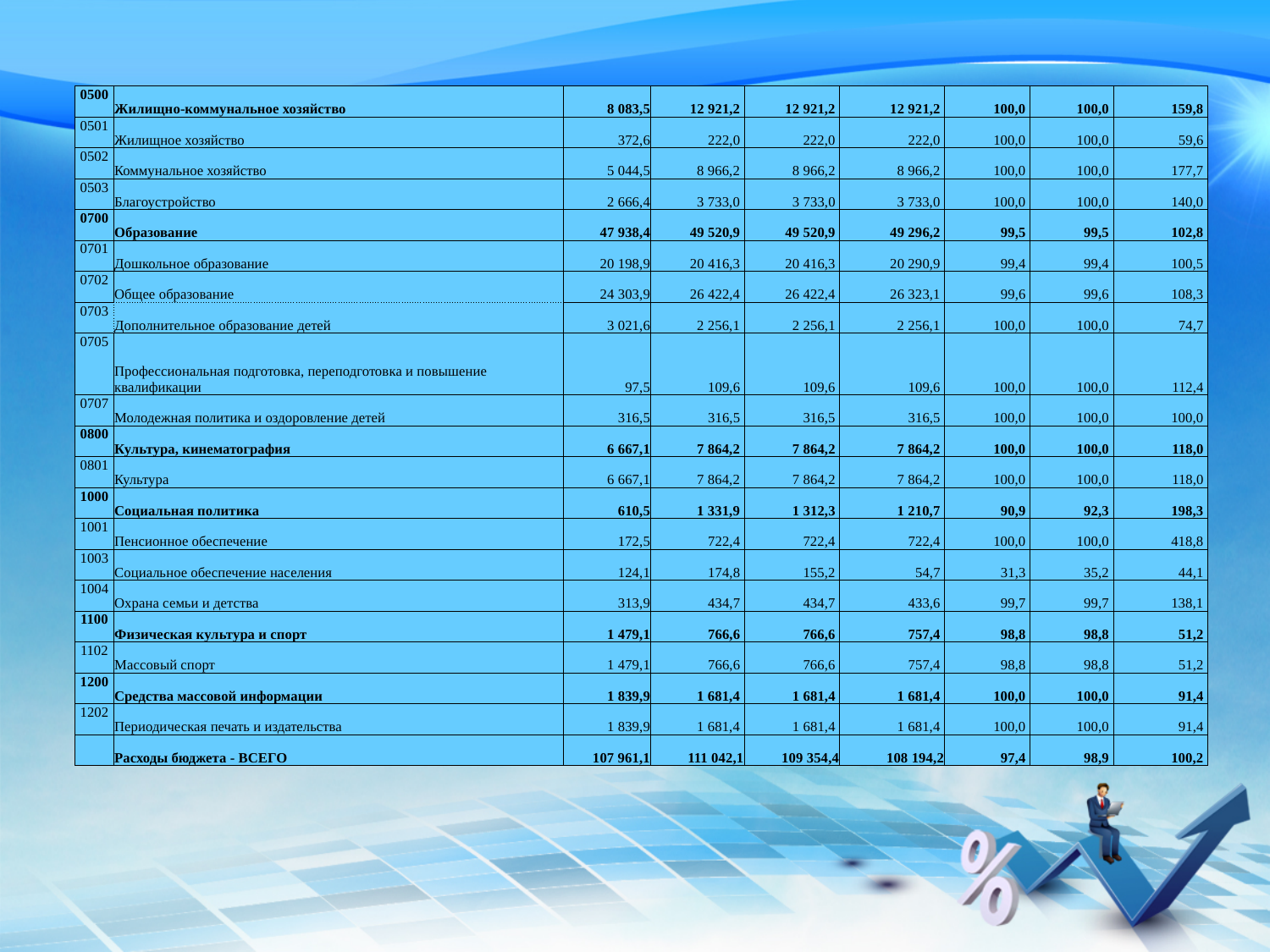

| 0500 | Жилищно-коммунальное хозяйство | 8 083,5 | 12 921,2 | 12 921,2 | 12 921,2 | 100,0 | 100,0 | 159,8 |
| --- | --- | --- | --- | --- | --- | --- | --- | --- |
| 0501 | Жилищное хозяйство | 372,6 | 222,0 | 222,0 | 222,0 | 100,0 | 100,0 | 59,6 |
| 0502 | Коммунальное хозяйство | 5 044,5 | 8 966,2 | 8 966,2 | 8 966,2 | 100,0 | 100,0 | 177,7 |
| 0503 | Благоустройство | 2 666,4 | 3 733,0 | 3 733,0 | 3 733,0 | 100,0 | 100,0 | 140,0 |
| 0700 | Образование | 47 938,4 | 49 520,9 | 49 520,9 | 49 296,2 | 99,5 | 99,5 | 102,8 |
| 0701 | Дошкольное образование | 20 198,9 | 20 416,3 | 20 416,3 | 20 290,9 | 99,4 | 99,4 | 100,5 |
| 0702 | Общее образование | 24 303,9 | 26 422,4 | 26 422,4 | 26 323,1 | 99,6 | 99,6 | 108,3 |
| 0703 | Дополнительное образование детей | 3 021,6 | 2 256,1 | 2 256,1 | 2 256,1 | 100,0 | 100,0 | 74,7 |
| 0705 | Профессиональная подготовка, переподготовка и повышение квалификации | 97,5 | 109,6 | 109,6 | 109,6 | 100,0 | 100,0 | 112,4 |
| 0707 | Молодежная политика и оздоровление детей | 316,5 | 316,5 | 316,5 | 316,5 | 100,0 | 100,0 | 100,0 |
| 0800 | Культура, кинематография | 6 667,1 | 7 864,2 | 7 864,2 | 7 864,2 | 100,0 | 100,0 | 118,0 |
| 0801 | Культура | 6 667,1 | 7 864,2 | 7 864,2 | 7 864,2 | 100,0 | 100,0 | 118,0 |
| 1000 | Социальная политика | 610,5 | 1 331,9 | 1 312,3 | 1 210,7 | 90,9 | 92,3 | 198,3 |
| 1001 | Пенсионное обеспечение | 172,5 | 722,4 | 722,4 | 722,4 | 100,0 | 100,0 | 418,8 |
| 1003 | Социальное обеспечение населения | 124,1 | 174,8 | 155,2 | 54,7 | 31,3 | 35,2 | 44,1 |
| 1004 | Охрана семьи и детства | 313,9 | 434,7 | 434,7 | 433,6 | 99,7 | 99,7 | 138,1 |
| 1100 | Физическая культура и спорт | 1 479,1 | 766,6 | 766,6 | 757,4 | 98,8 | 98,8 | 51,2 |
| 1102 | Массовый спорт | 1 479,1 | 766,6 | 766,6 | 757,4 | 98,8 | 98,8 | 51,2 |
| 1200 | Средства массовой информации | 1 839,9 | 1 681,4 | 1 681,4 | 1 681,4 | 100,0 | 100,0 | 91,4 |
| 1202 | Периодическая печать и издательства | 1 839,9 | 1 681,4 | 1 681,4 | 1 681,4 | 100,0 | 100,0 | 91,4 |
|  | Расходы бюджета - ВСЕГО | 107 961,1 | 111 042,1 | 109 354,4 | 108 194,2 | 97,4 | 98,9 | 100,2 |